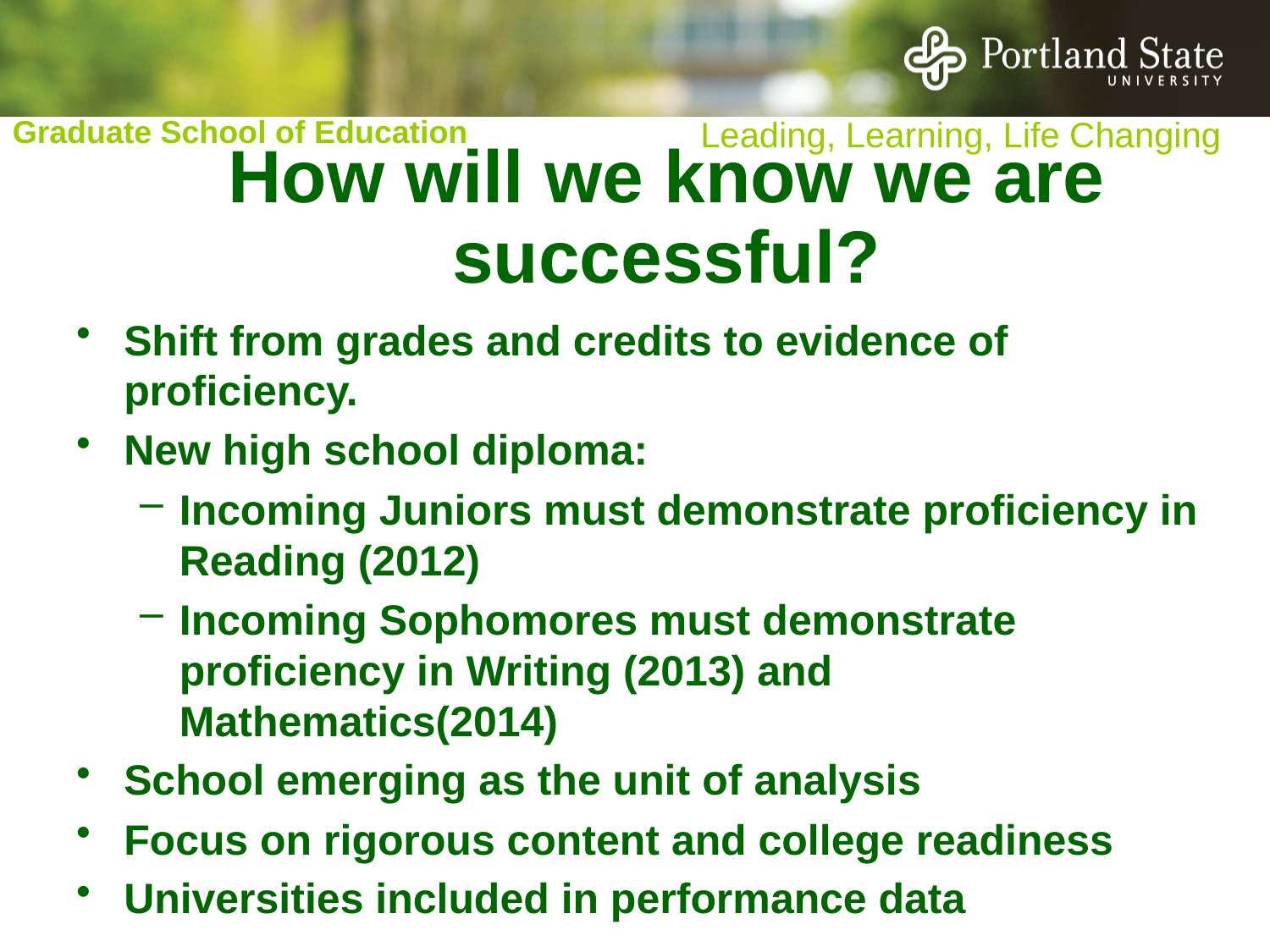

# How will we know we are successful?
Shift from grades and credits to evidence of proficiency.
New high school diploma:
Incoming Juniors must demonstrate proficiency in Reading (2012)
Incoming Sophomores must demonstrate proficiency in Writing (2013) and Mathematics(2014)
School emerging as the unit of analysis
Focus on rigorous content and college readiness
Universities included in performance data